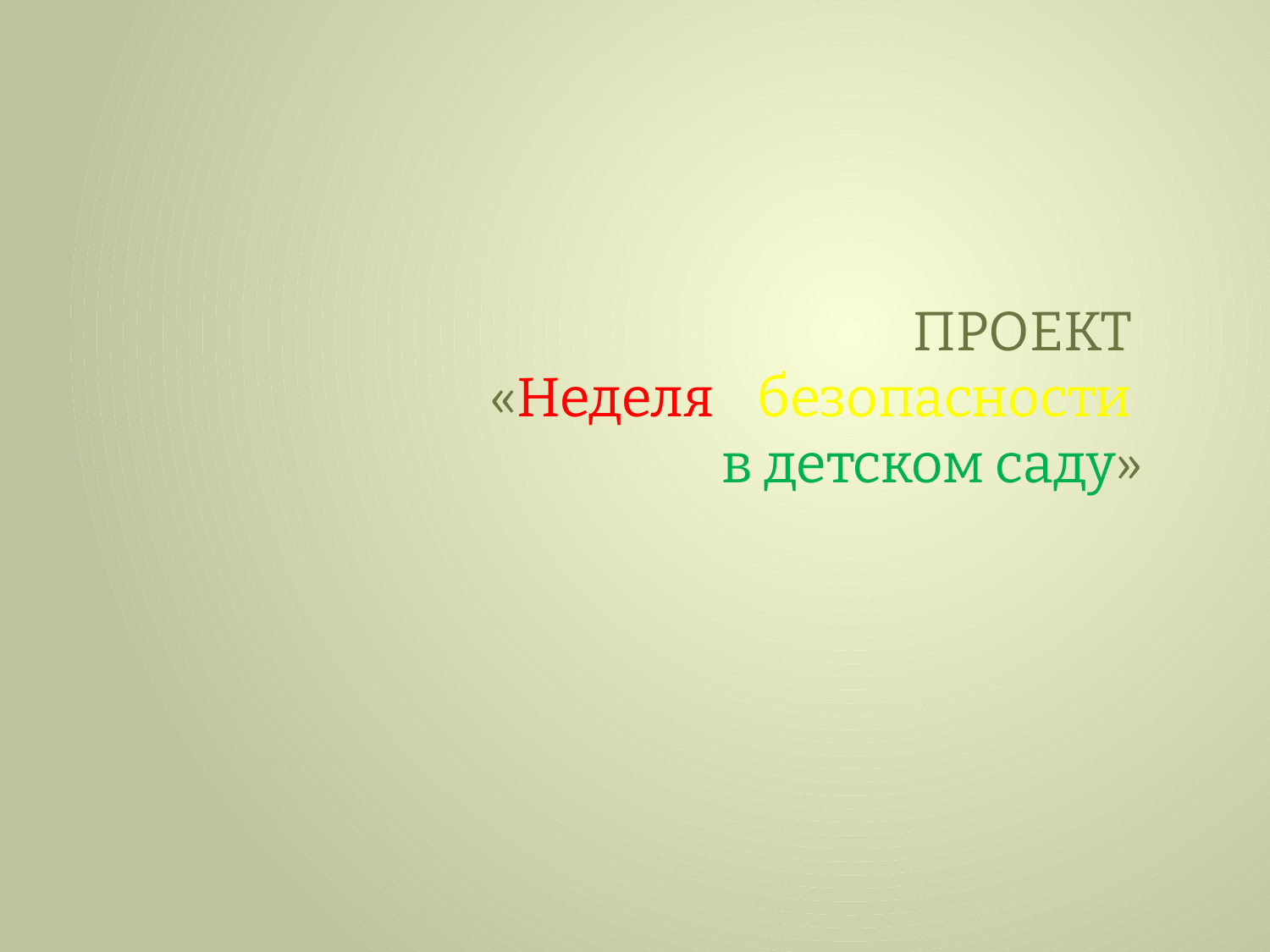

# ПРОЕКТ «Неделя    безопасности в детском саду»